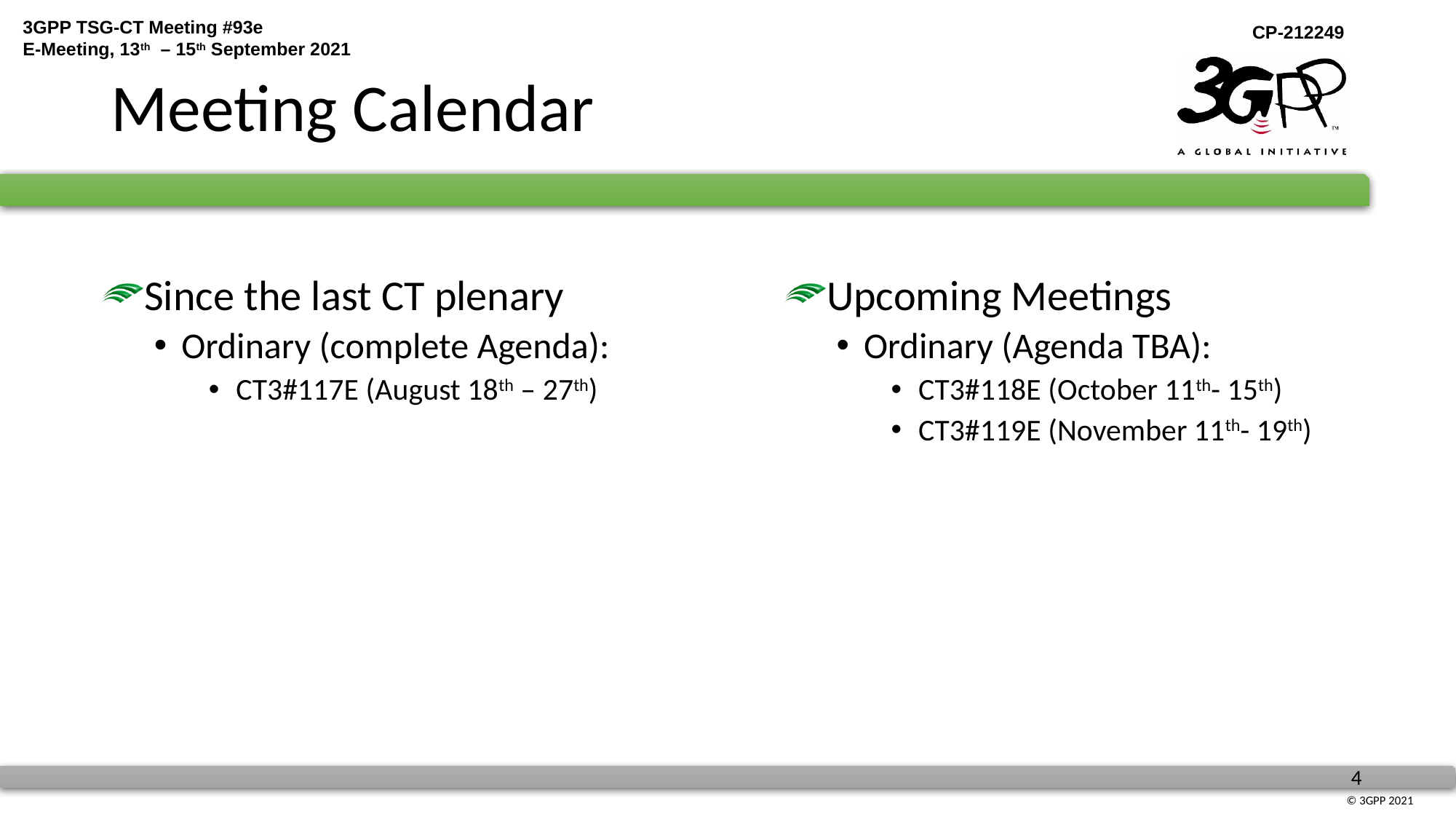

# Meeting Calendar
Since the last CT plenary
Ordinary (complete Agenda):
CT3#117E (August 18th – 27th)

Upcoming Meetings
Ordinary (Agenda TBA):
CT3#118E (October 11th- 15th)
CT3#119E (November 11th- 19th)